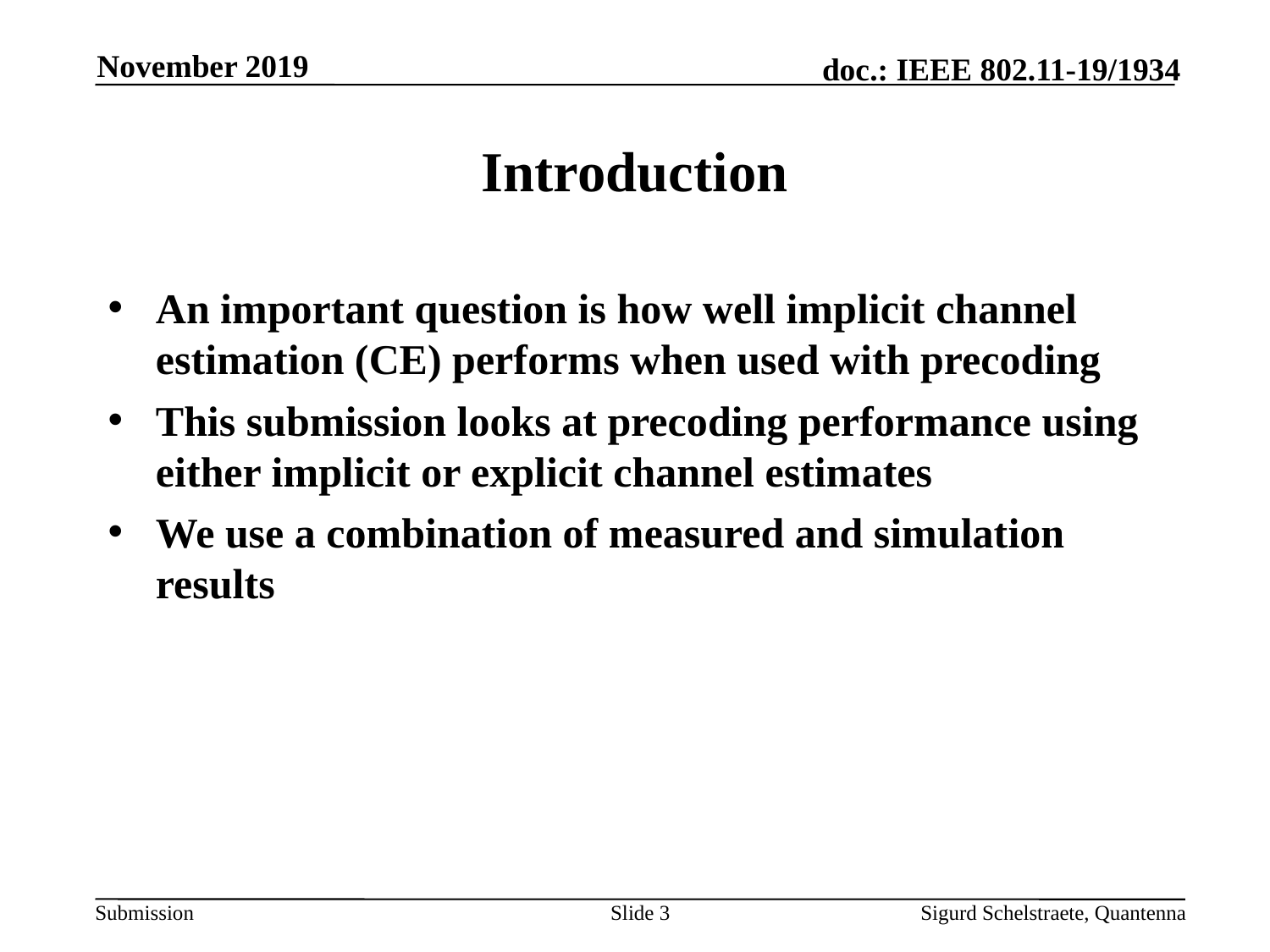

November 2019
# Introduction
An important question is how well implicit channel estimation (CE) performs when used with precoding
This submission looks at precoding performance using either implicit or explicit channel estimates
We use a combination of measured and simulation results
Slide 3
Sigurd Schelstraete, Quantenna